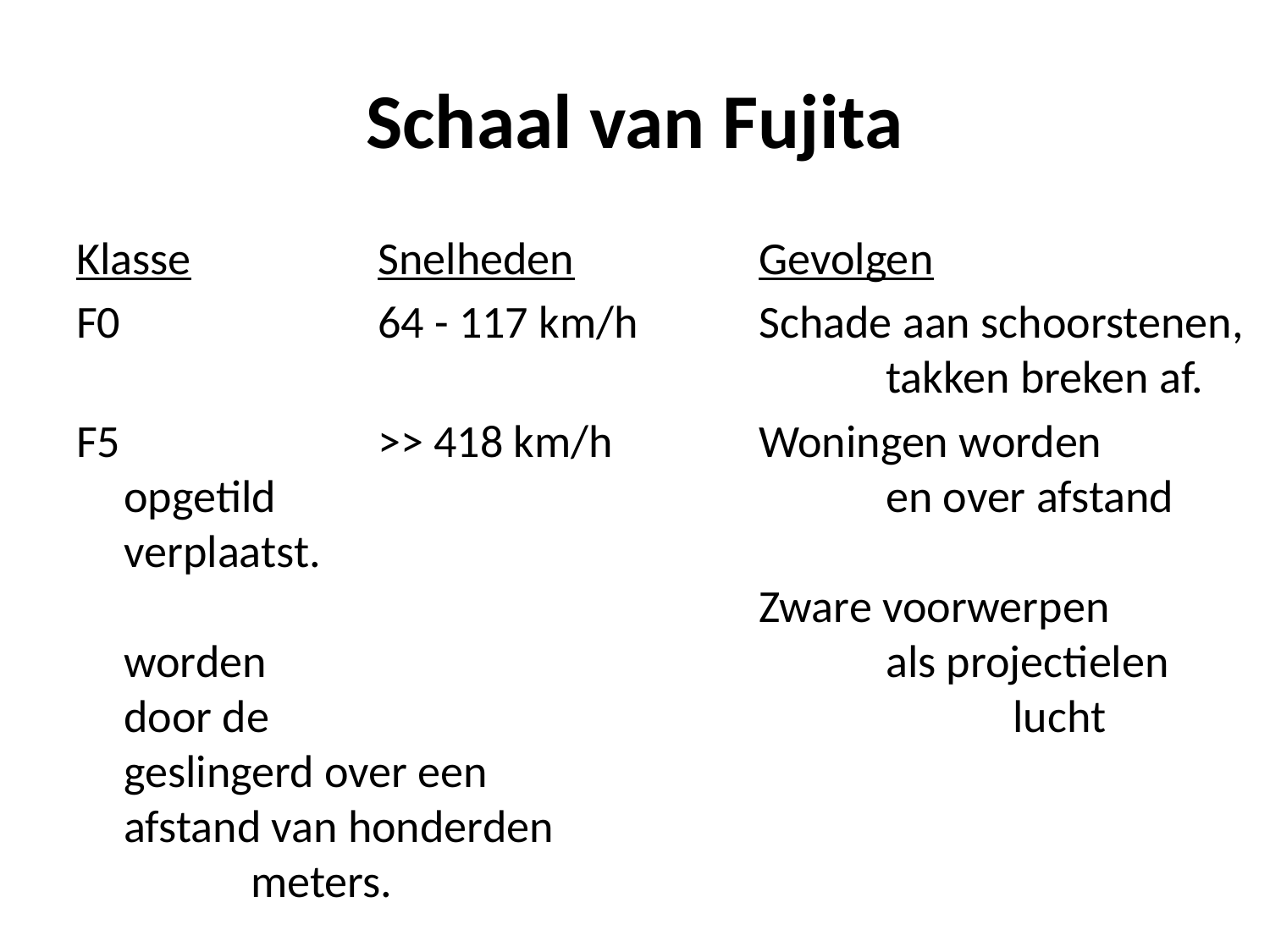

# Schaal van Fujita
Klasse		Snelheden		Gevolgen
F0 		64 - 117 km/h 	Schade aan schoorstenen, 						takken breken af.
F5 		>> 418 km/h		Woningen worden opgetild 					en over afstand verplaatst.
					Zware voorwerpen worden 					als projectielen door de 						lucht geslingerd over een 						afstand van honderden 						meters.